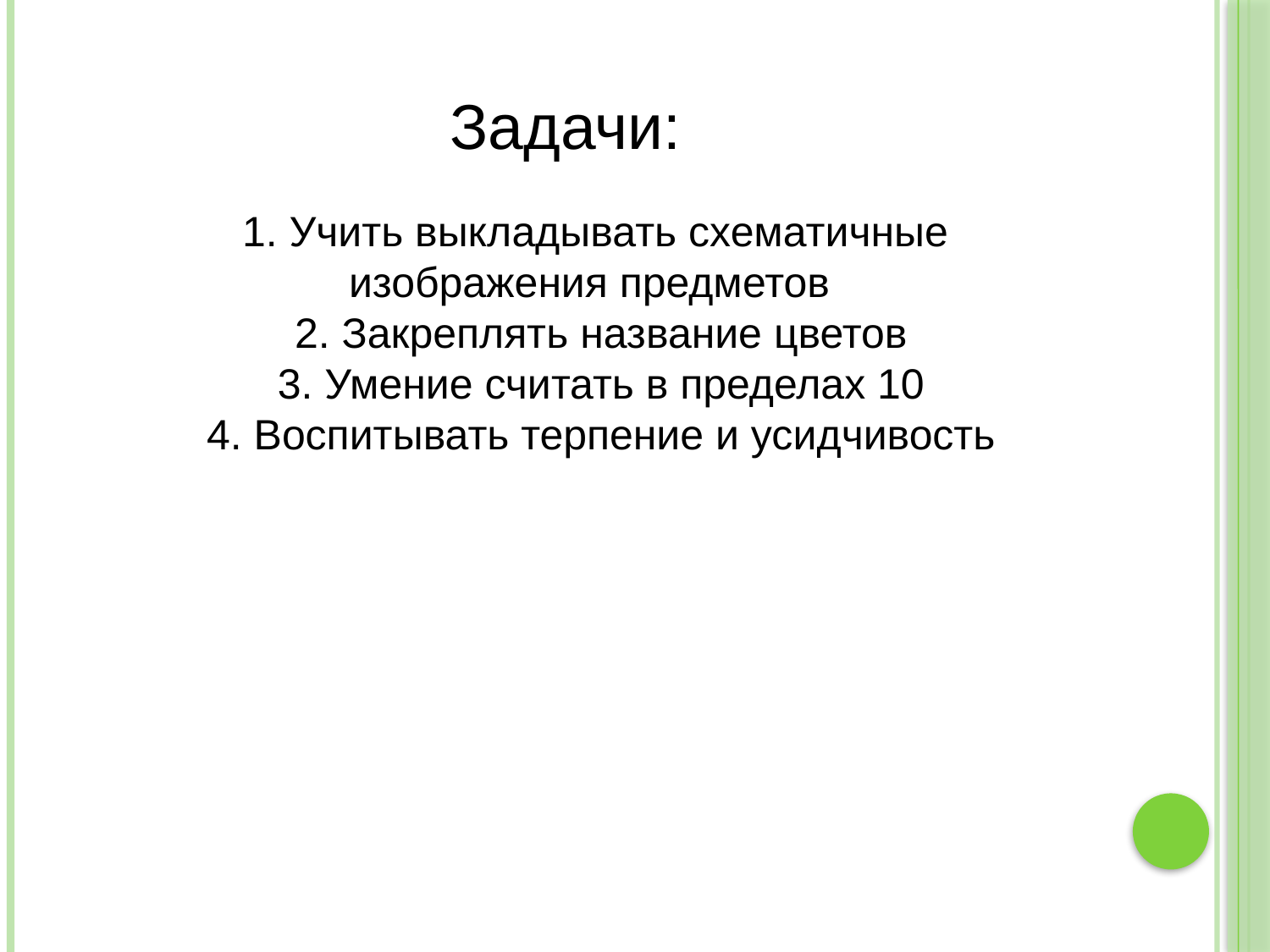

Задачи:
1. Учить выкладывать схематичные изображения предметов
 2. Закреплять название цветов
 3. Умение считать в пределах 10
 4. Воспитывать терпение и усидчивость